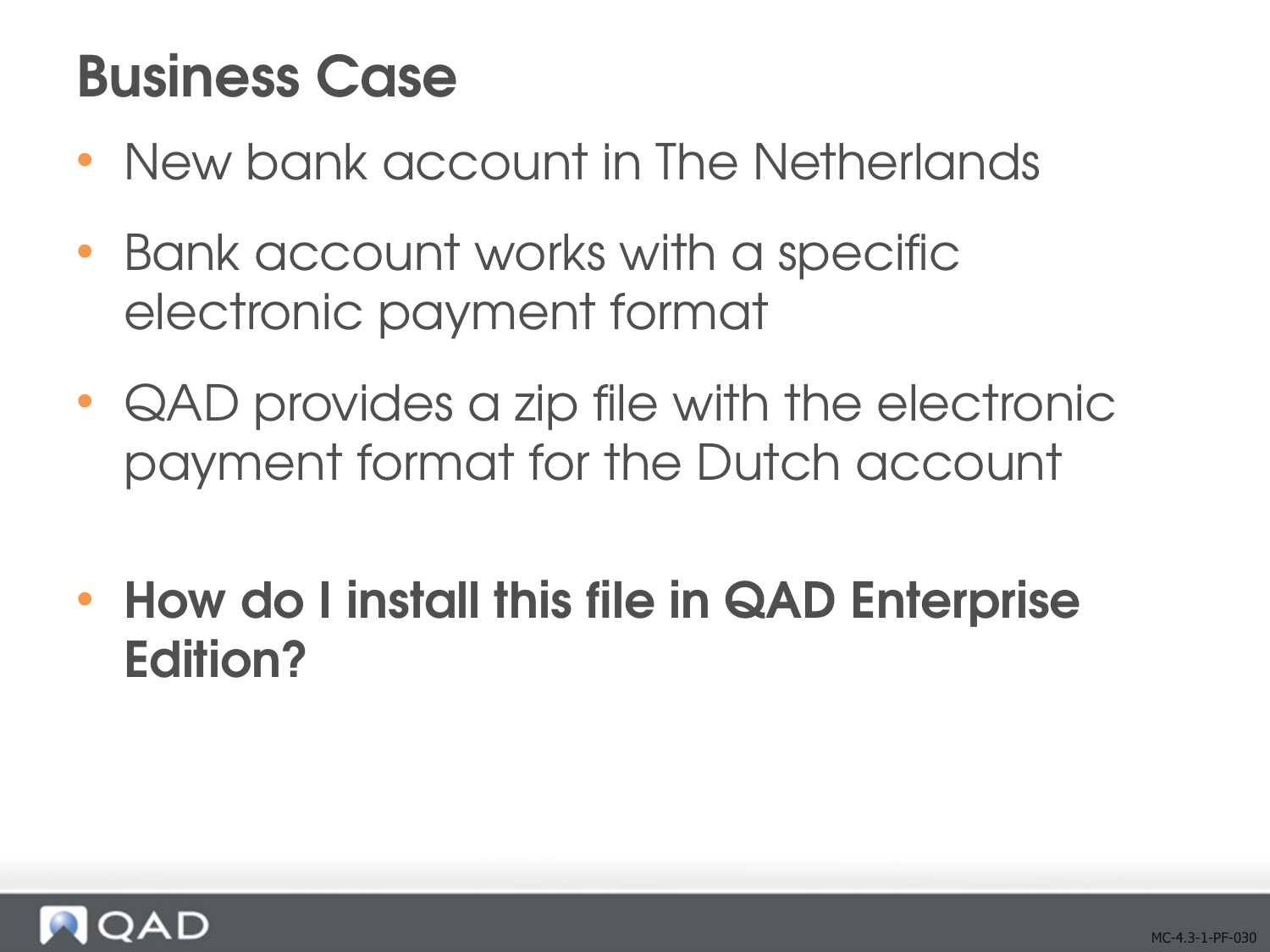

# Business Case
New bank account in The Netherlands
Bank account works with a specific electronic payment format
QAD provides a zip file with the electronic payment format for the Dutch account

How do I install this file in QAD Enterprise Edition?
MC-4.3-1-PF-030